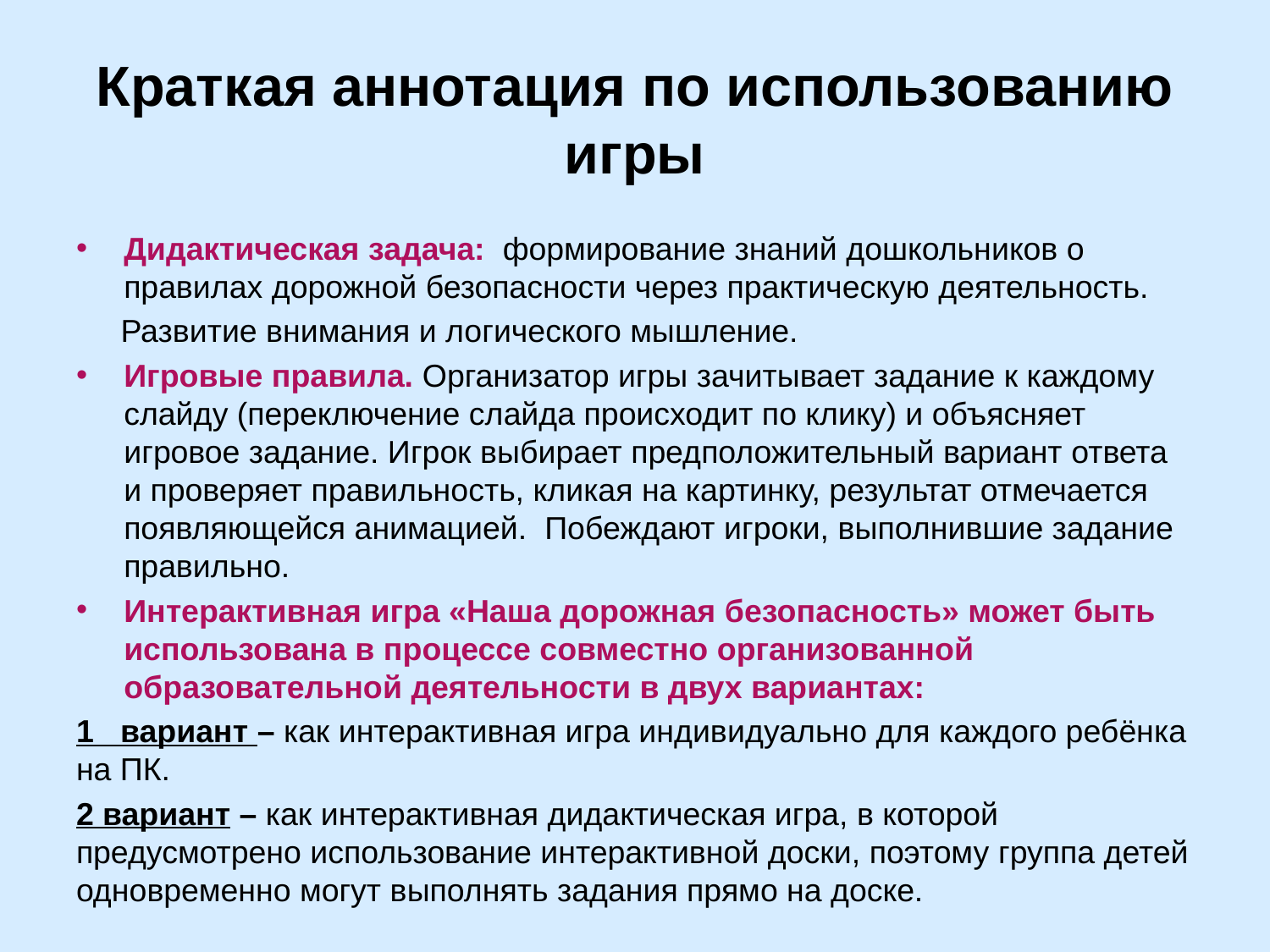

# Краткая аннотация по использованию игры
Дидактическая задача:  формирование знаний дошкольников о правилах дорожной безопасности через практическую деятельность.
     Развитие внимания и логического мышление.
Игровые правила. Организатор игры зачитывает задание к каждому слайду (переключение слайда происходит по клику) и объясняет игровое задание. Игрок выбирает предположительный вариант ответа и проверяет правильность, кликая на картинку, результат отмечается появляющейся анимацией.  Побеждают игроки, выполнившие задание правильно.
Интерактивная игра «Наша дорожная безопасность» может быть использована в процессе совместно организованной образовательной деятельности в двух вариантах:
1   вариант – как интерактивная игра индивидуально для каждого ребёнка на ПК.
2 вариант – как интерактивная дидактическая игра, в которой предусмотрено использование интерактивной доски, поэтому группа детей одновременно могут выполнять задания прямо на доске.